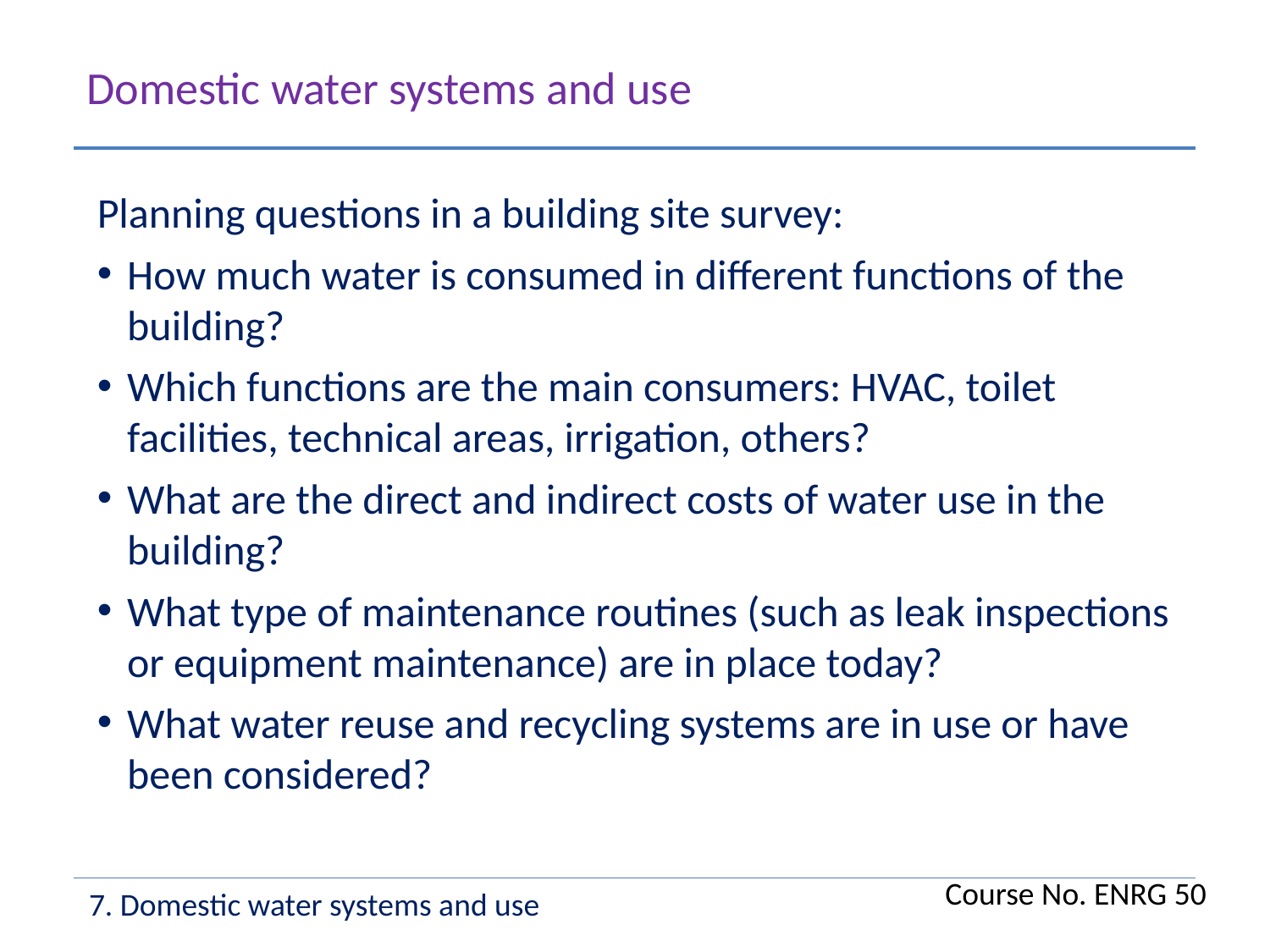

Domestic water systems and use
Planning questions in a building site survey:
How much water is consumed in different functions of the building?
Which functions are the main consumers: HVAC, toilet facilities, technical areas, irrigation, others?
What are the direct and indirect costs of water use in the building?
What type of maintenance routines (such as leak inspections or equipment maintenance) are in place today?
What water reuse and recycling systems are in use or have been considered?
Course No. ENRG 50
7. Domestic water systems and use